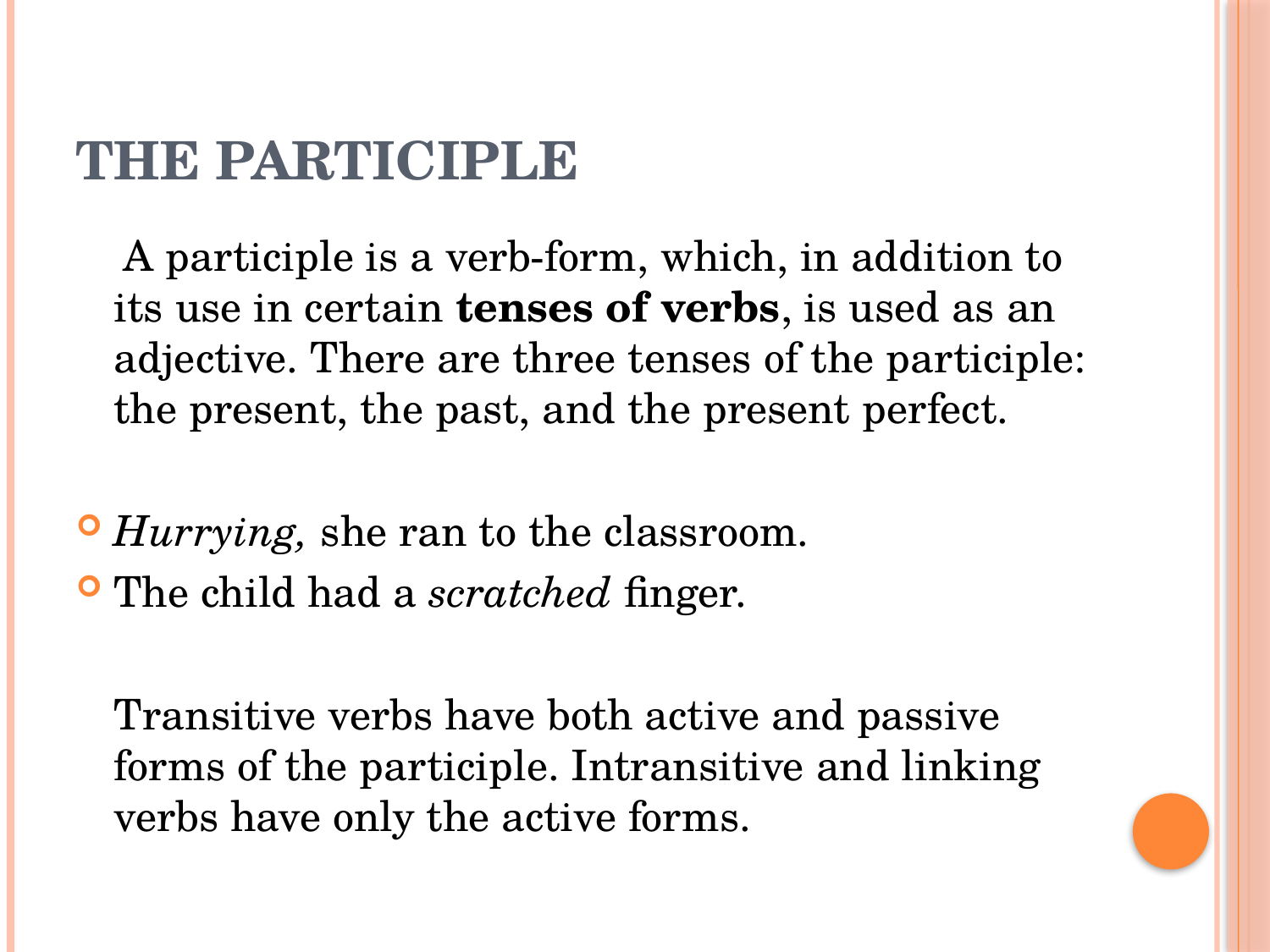

# The Participle
    A participle is a verb-form, which, in addition to its use in certain tenses of verbs, is used as an adjective. There are three tenses of the participle: the present, the past, and the present perfect.

Hurrying, she ran to the classroom.
The child had a scratched finger.

	Transitive verbs have both active and passive forms of the participle. Intransitive and linking verbs have only the active forms.